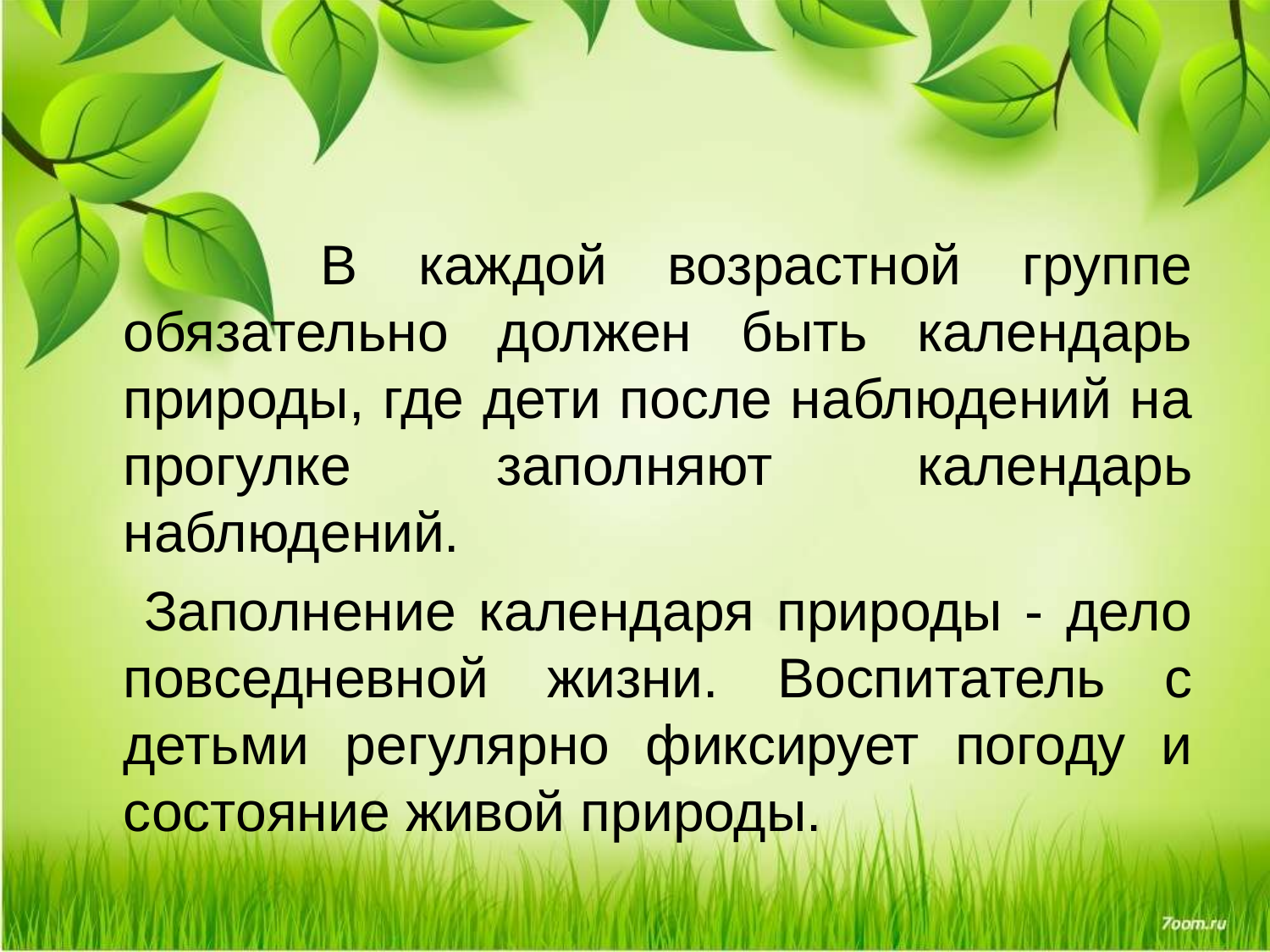

#
    В каждой возрастной группе обязательно должен быть календарь природы, где дети после наблюдений на прогулке заполняют календарь наблюдений.
   Заполнение календаря природы - дело повседневной жизни. Воспитатель с детьми регулярно фиксирует погоду и состояние живой природы.